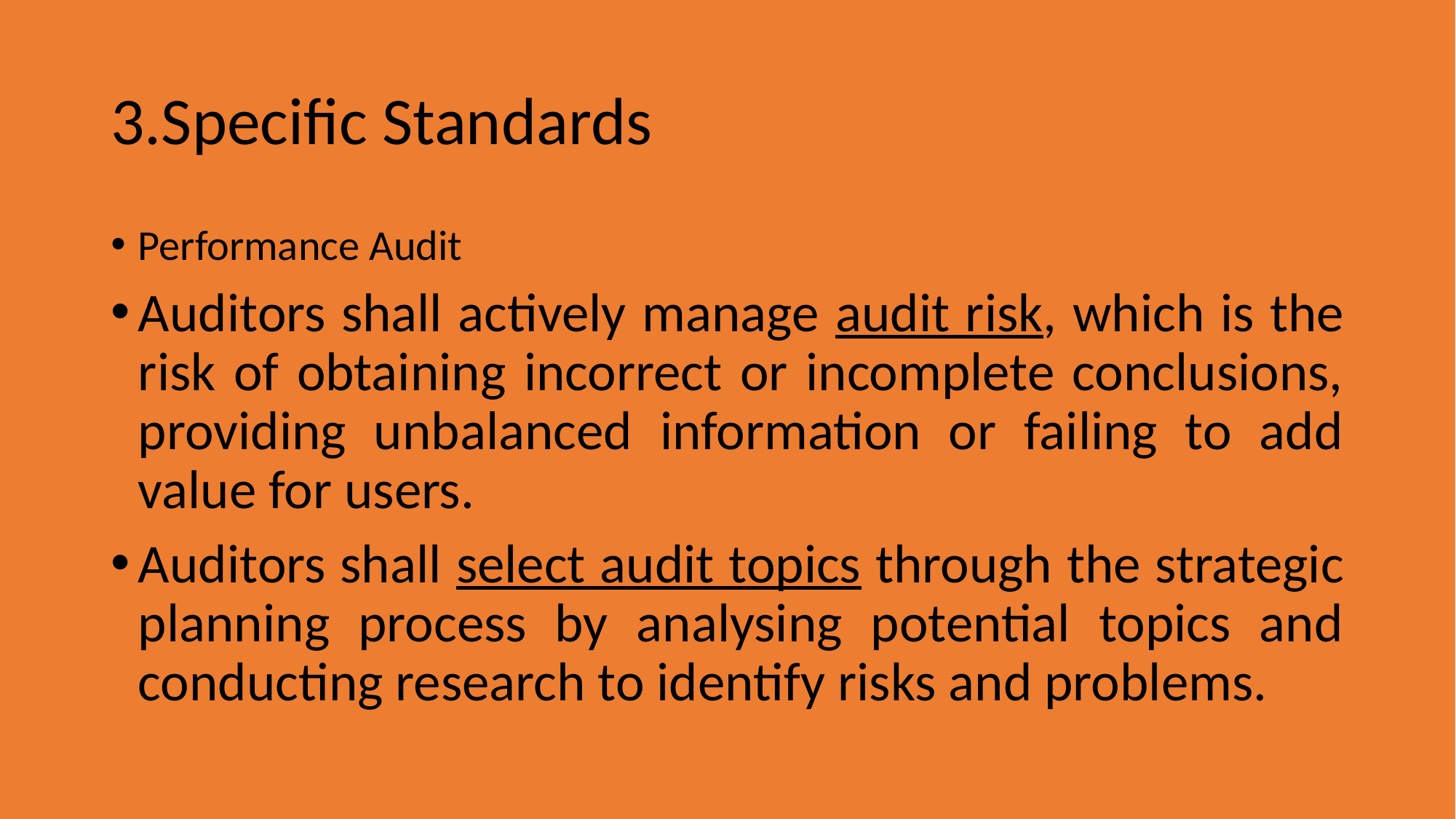

# 3.Specific Standards
Performance Audit
Auditors shall actively manage audit risk, which is the risk of obtaining incorrect or incomplete conclusions, providing unbalanced information or failing to add value for users.
Auditors shall select audit topics through the strategic planning process by analysing potential topics and conducting research to identify risks and problems.